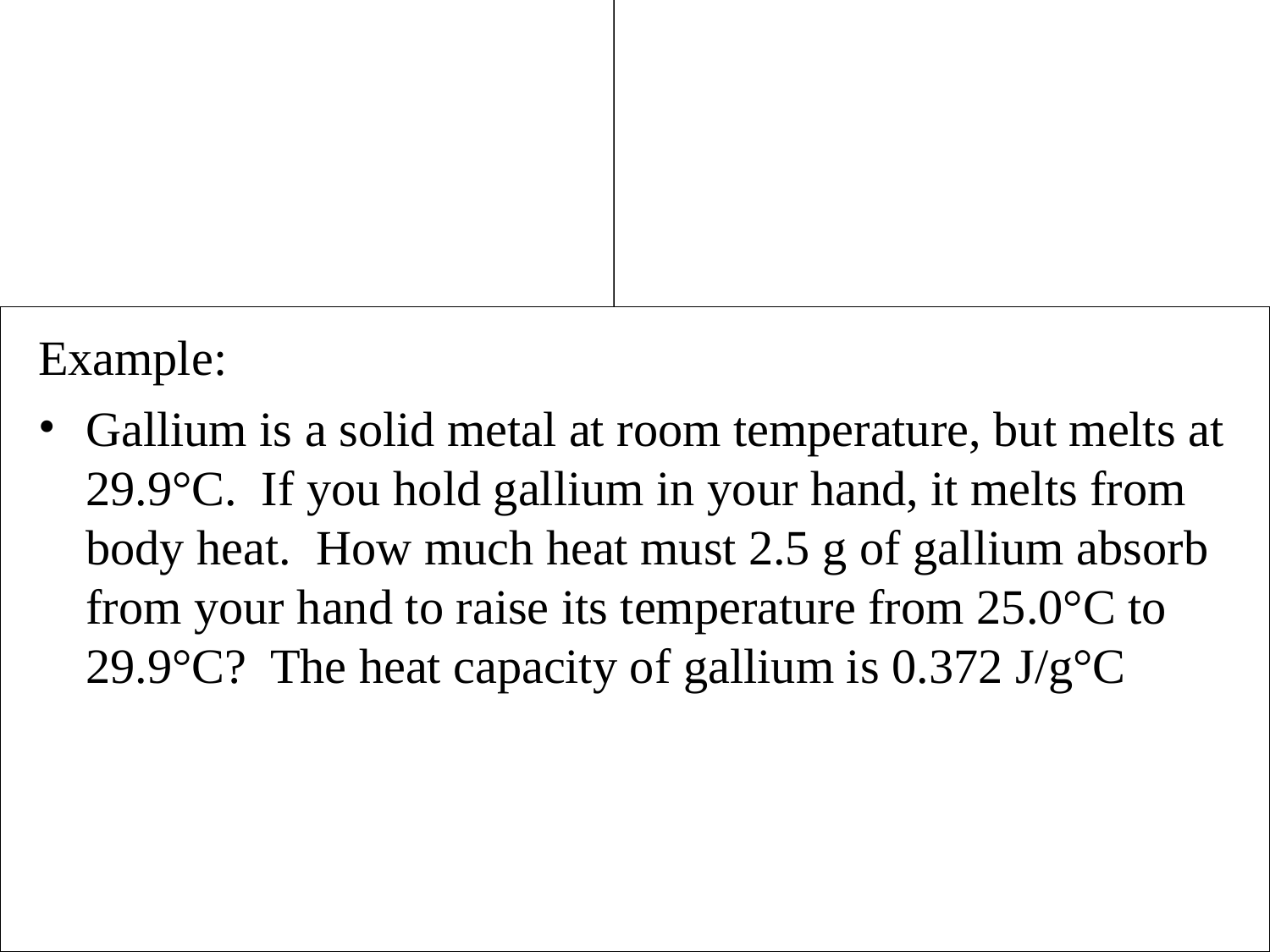

Example:
Gallium is a solid metal at room temperature, but melts at 29.9°C.  If you hold gallium in your hand, it melts from body heat.  How much heat must 2.5 g of gallium absorb from your hand to raise its temperature from 25.0°C to 29.9°C?  The heat capacity of gallium is 0.372 J/g°C